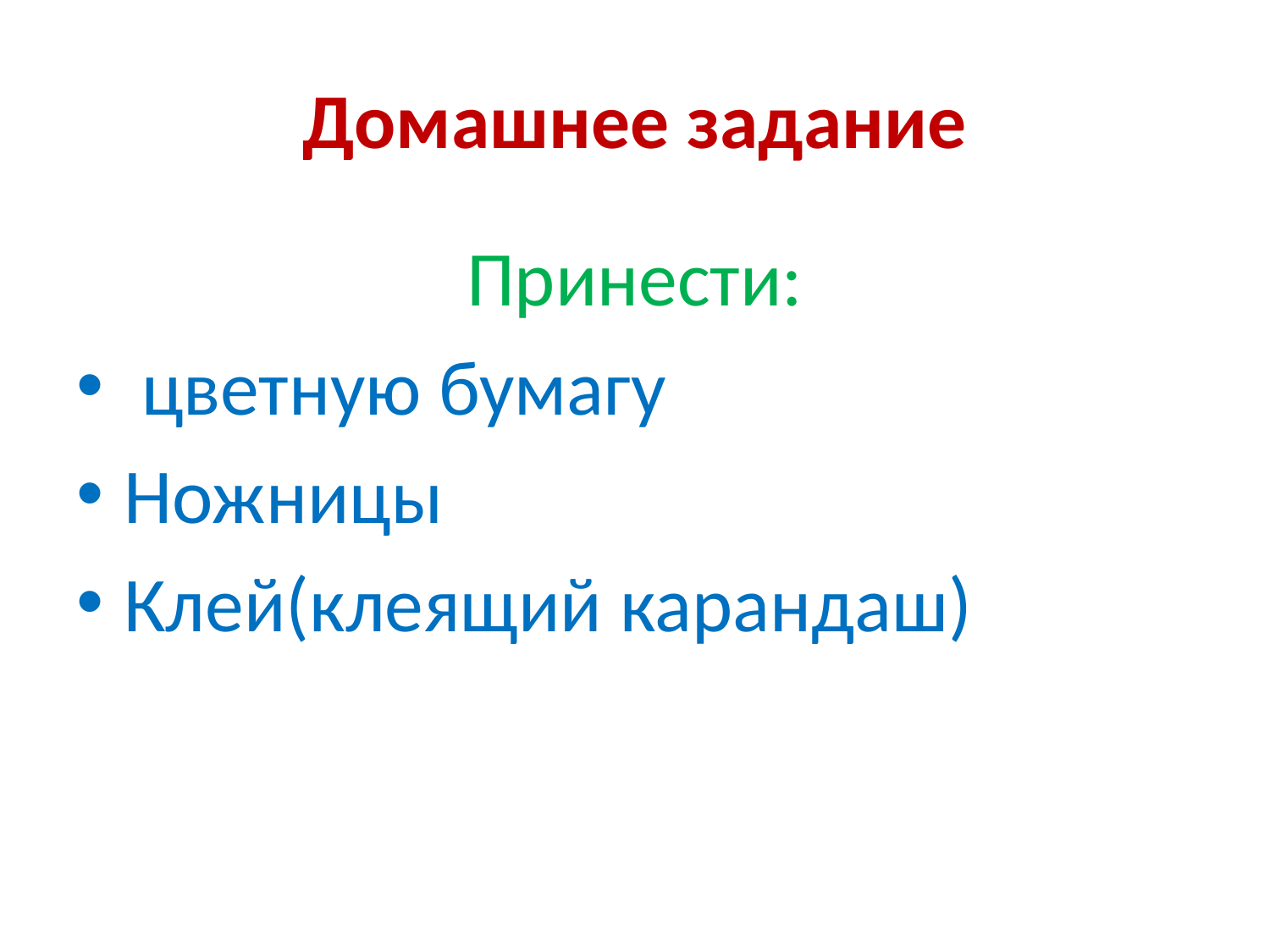

# Домашнее задание
Принести:
 цветную бумагу
Ножницы
Клей(клеящий карандаш)